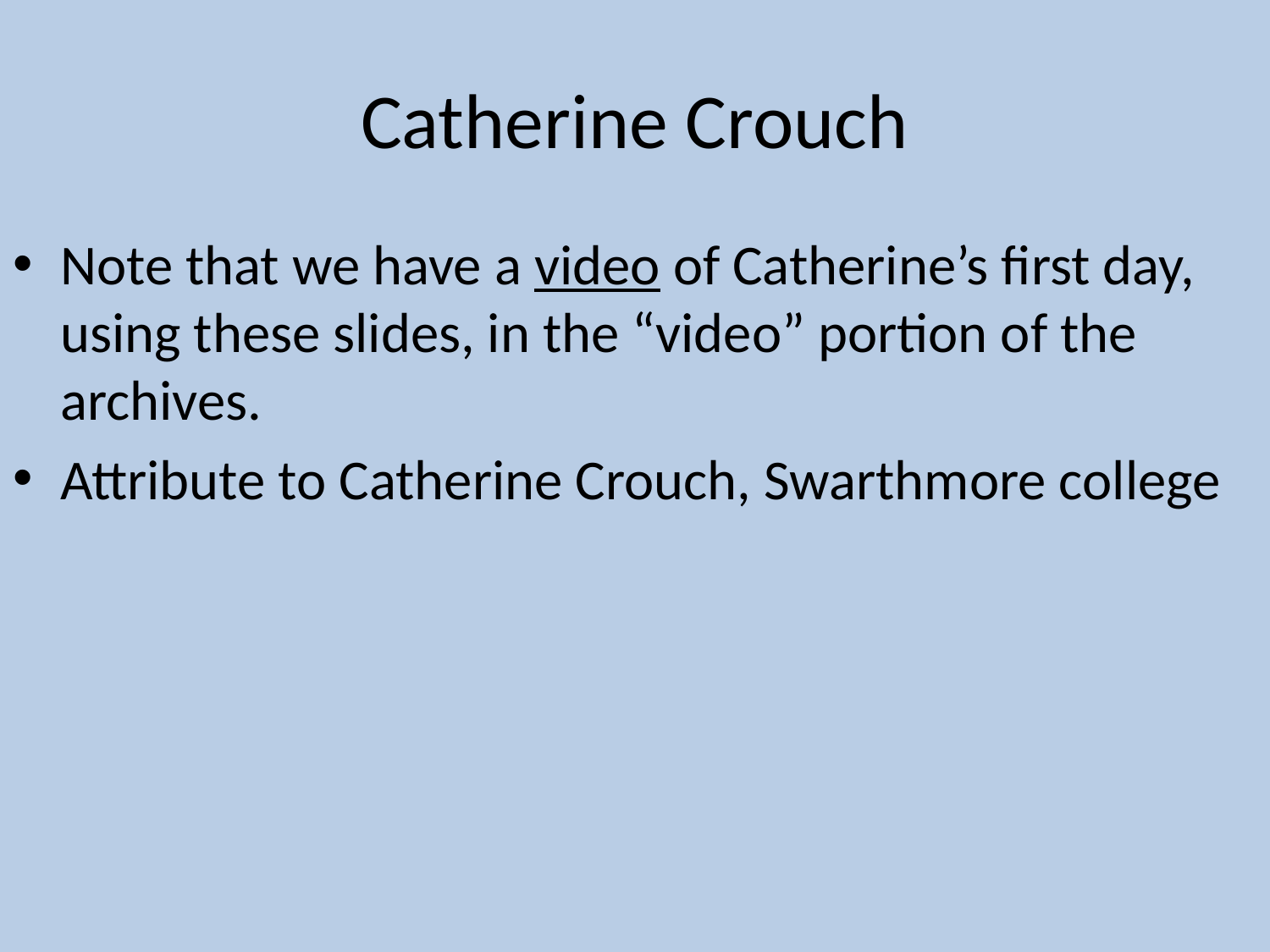

# Catherine Crouch
Note that we have a video of Catherine’s first day, using these slides, in the “video” portion of the archives.
Attribute to Catherine Crouch, Swarthmore college